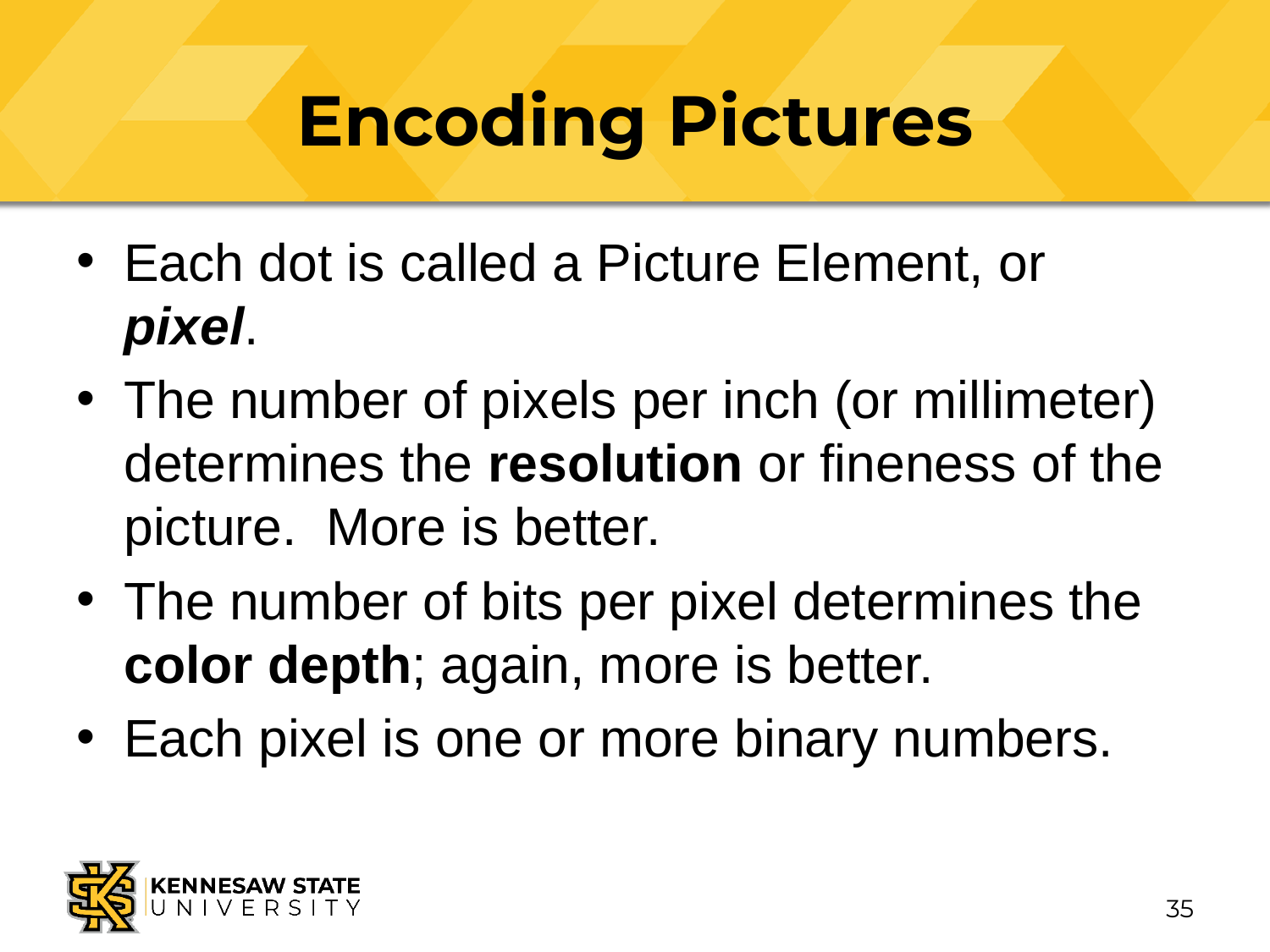

# Encoding Pictures
Each dot is called a Picture Element, or  pixel.
The number of pixels per inch (or millimeter) determines the resolution or fineness of the picture.  More is better.
The number of bits per pixel determines the color depth; again, more is better.
Each pixel is one or more binary numbers.
35